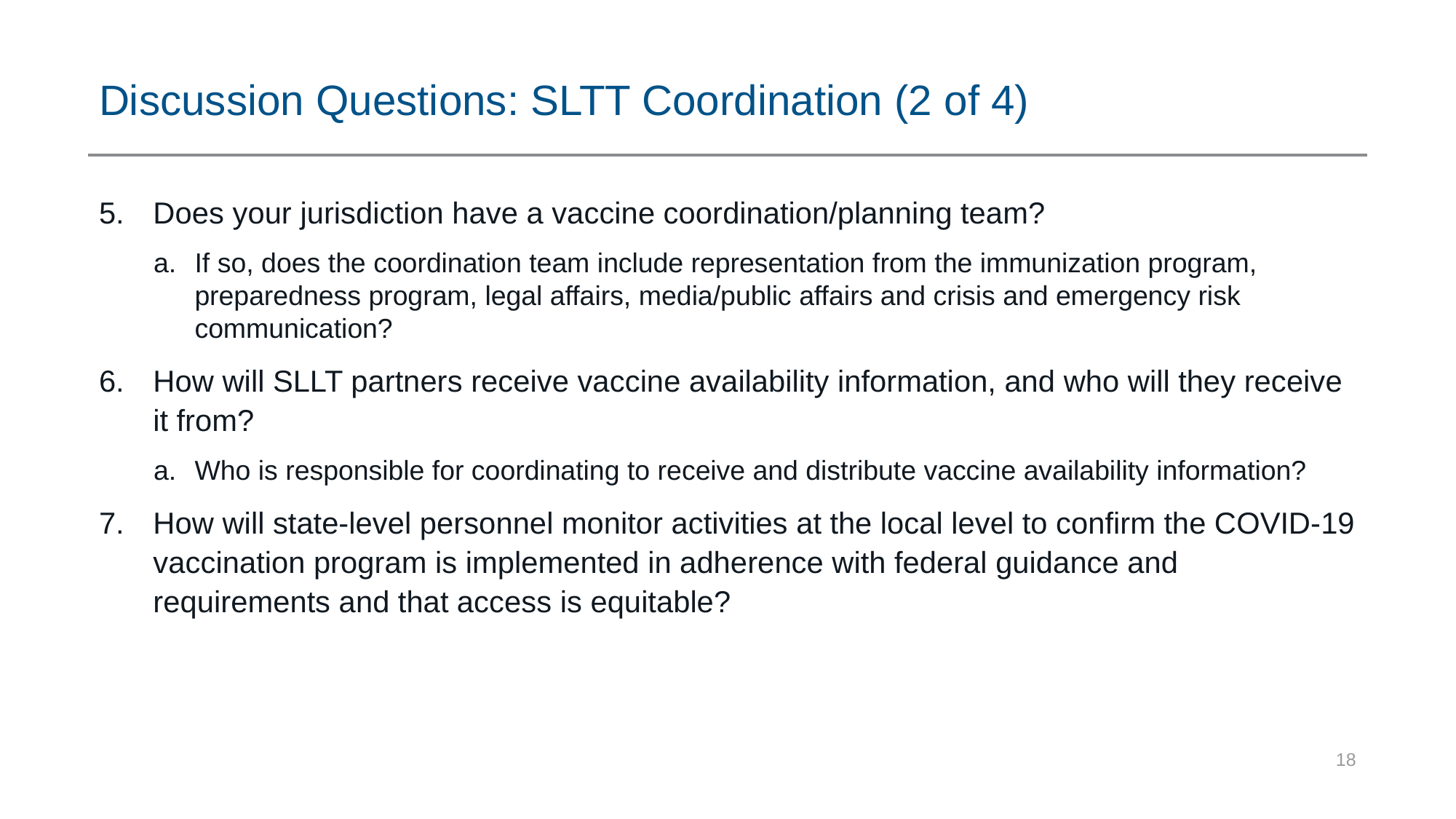

# Discussion Questions: SLTT Coordination (2 of 4)
Does your jurisdiction have a vaccine coordination/planning team?
If so, does the coordination team include representation from the immunization program, preparedness program, legal affairs, media/public affairs and crisis and emergency risk communication?
How will SLLT partners receive vaccine availability information, and who will they receive it from?
Who is responsible for coordinating to receive and distribute vaccine availability information?
How will state-level personnel monitor activities at the local level to confirm the COVID-19 vaccination program is implemented in adherence with federal guidance and requirements and that access is equitable?
18